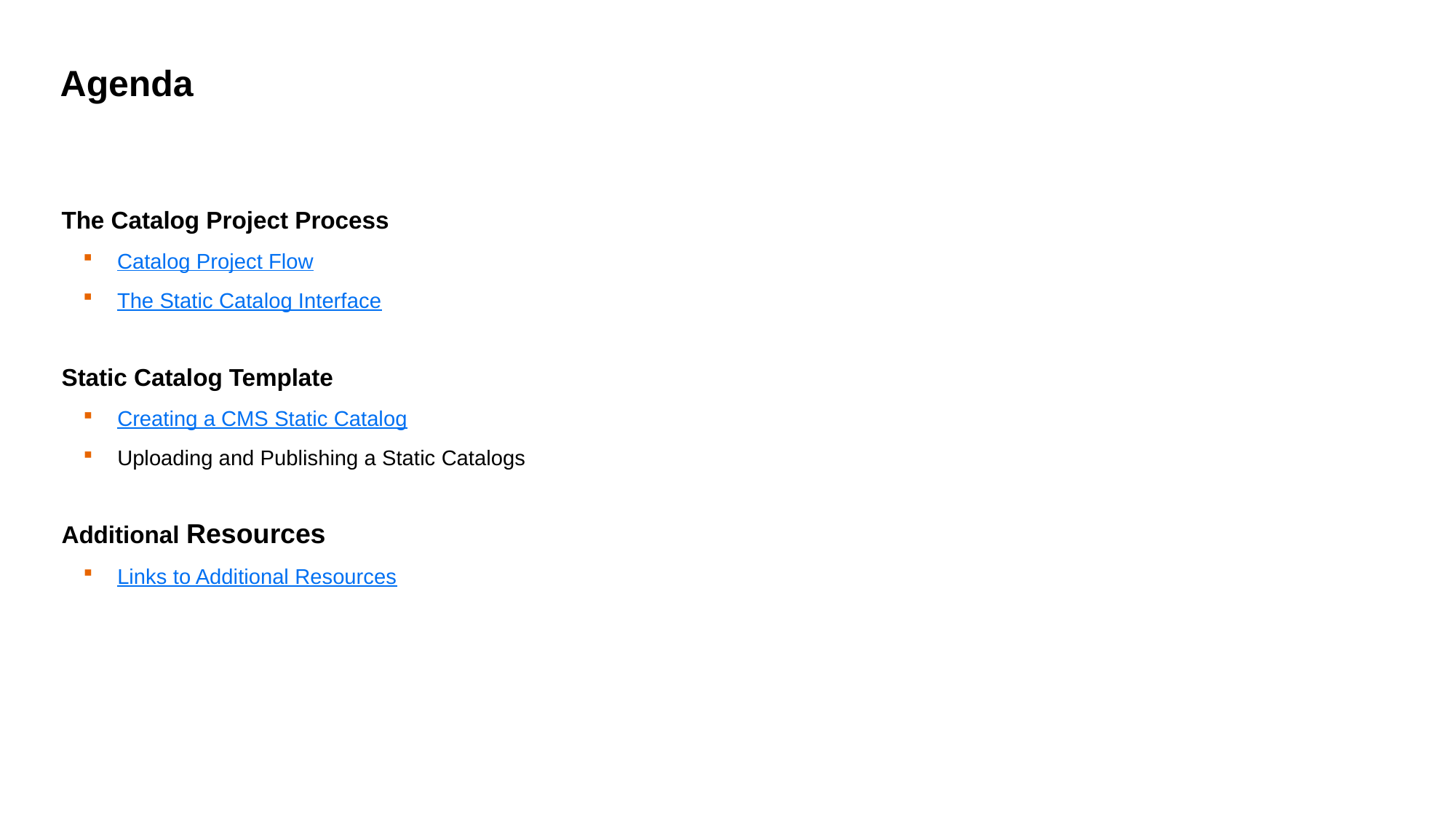

Agenda
The Catalog Project Process
Catalog Project Flow
The Static Catalog Interface

Static Catalog Template
Creating a CMS Static Catalog
Uploading and Publishing a Static Catalogs

Additional Resources
Links to Additional Resources